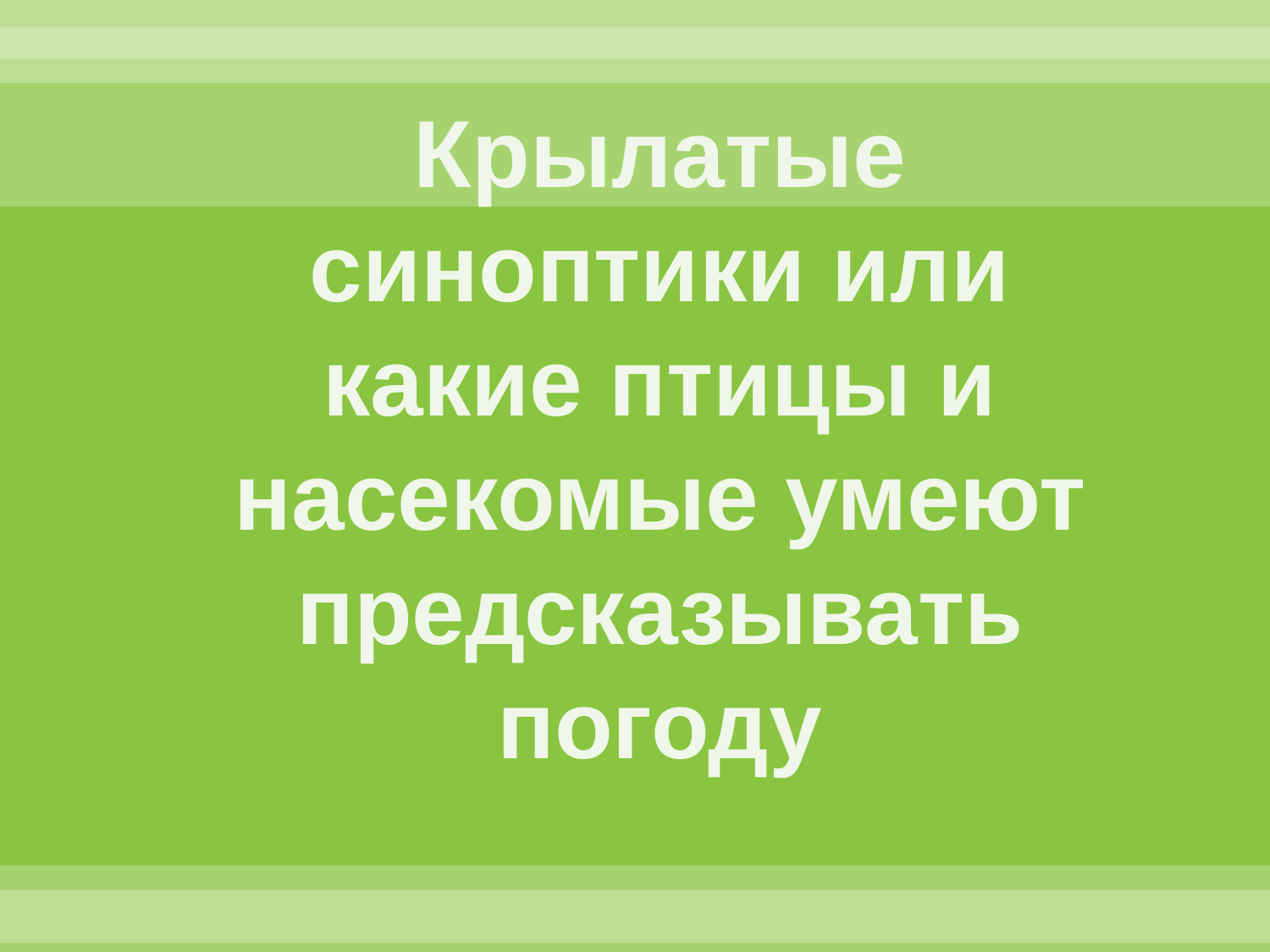

Крылатые синоптики или какие птицы и насекомые умеют предсказывать погоду